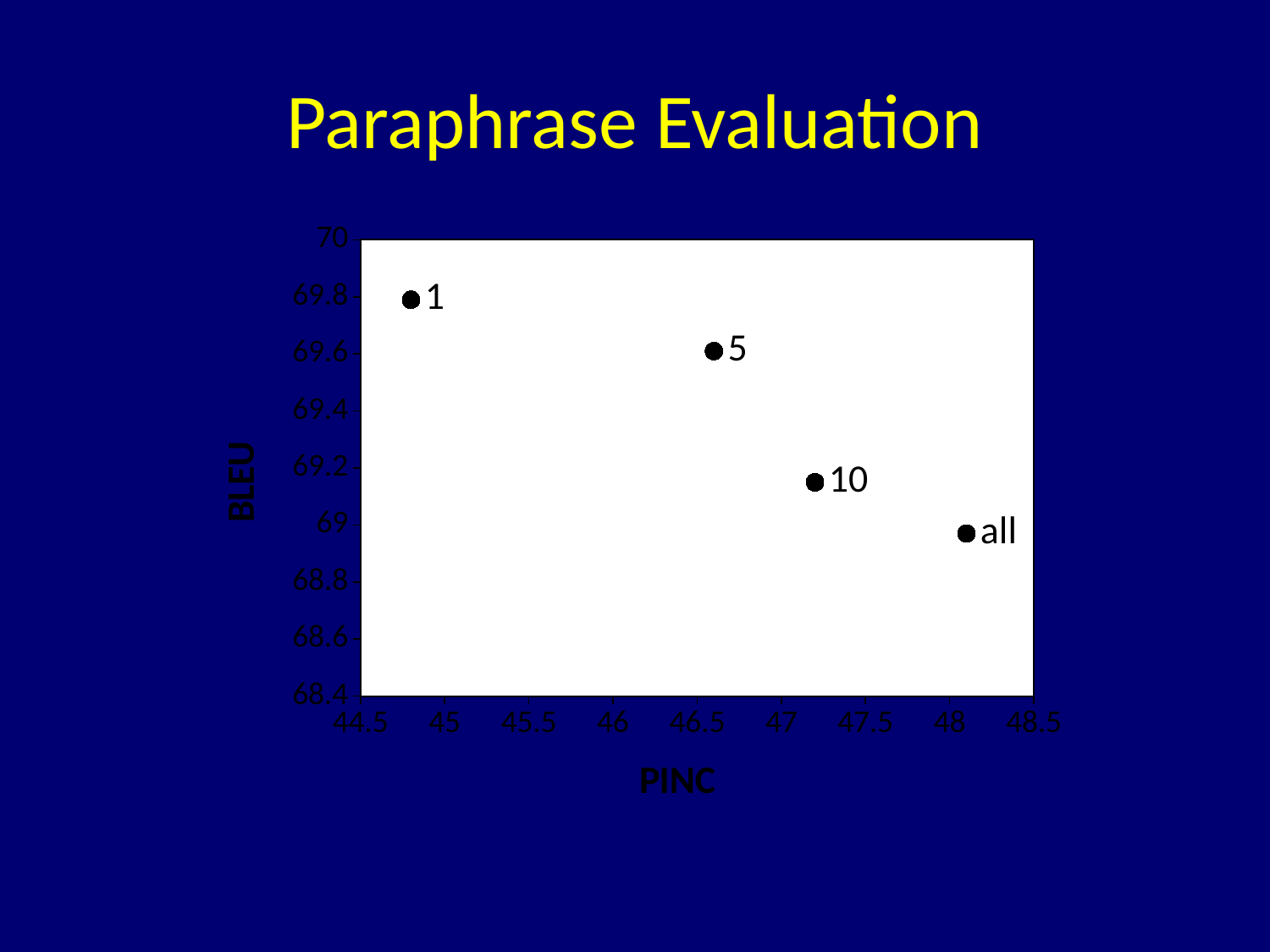

# Paraphrase Evaluation

### Chart

| Category | BLEU |
|---|---|